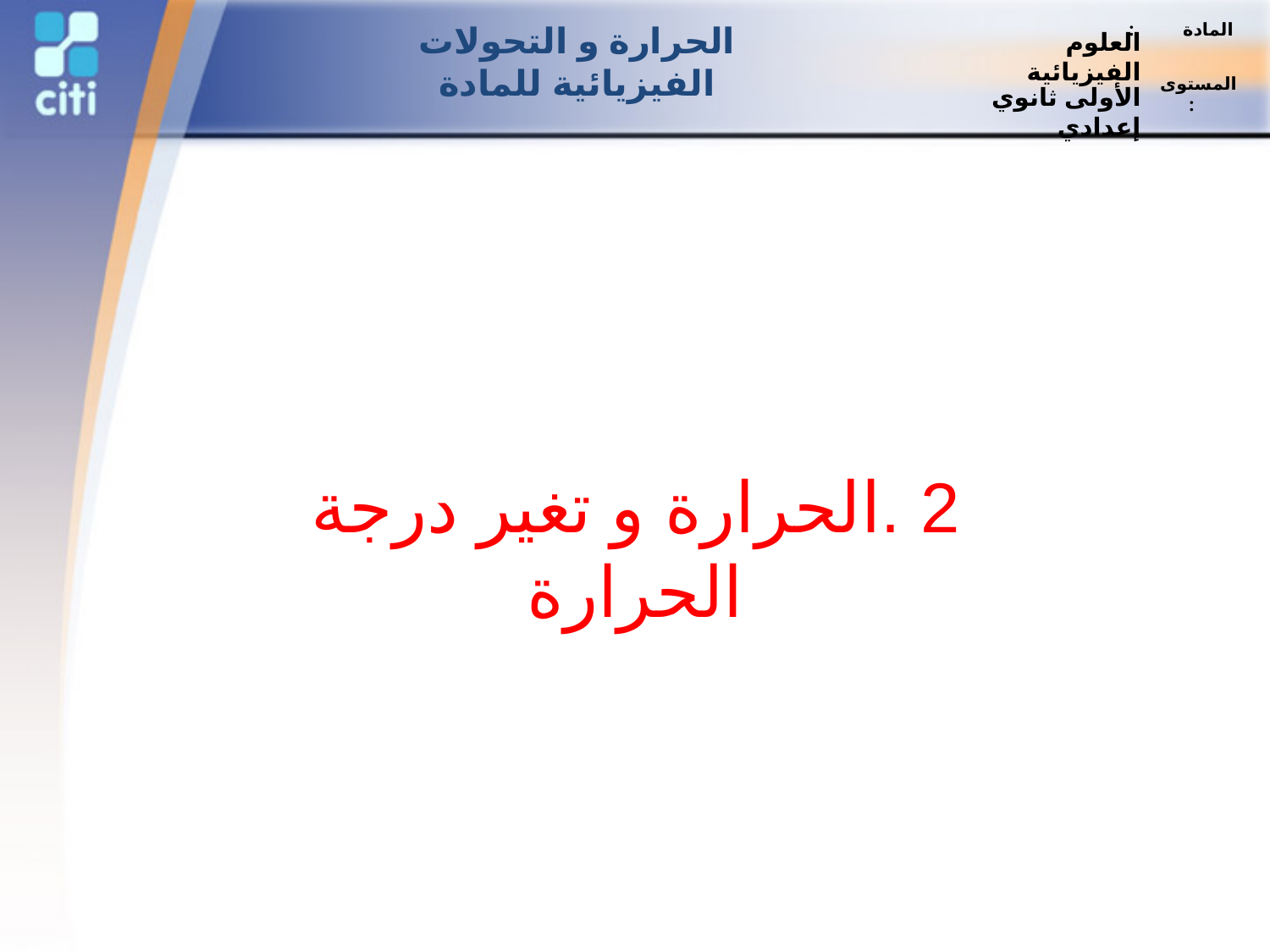

العلوم الفيزيائية
المادة           :
الحرارة و التحولات الفيزيائية للمادة
الأولى ثانوي إعدادي
المستوى     :

2 .الحرارة و تغير درجة الحرارة